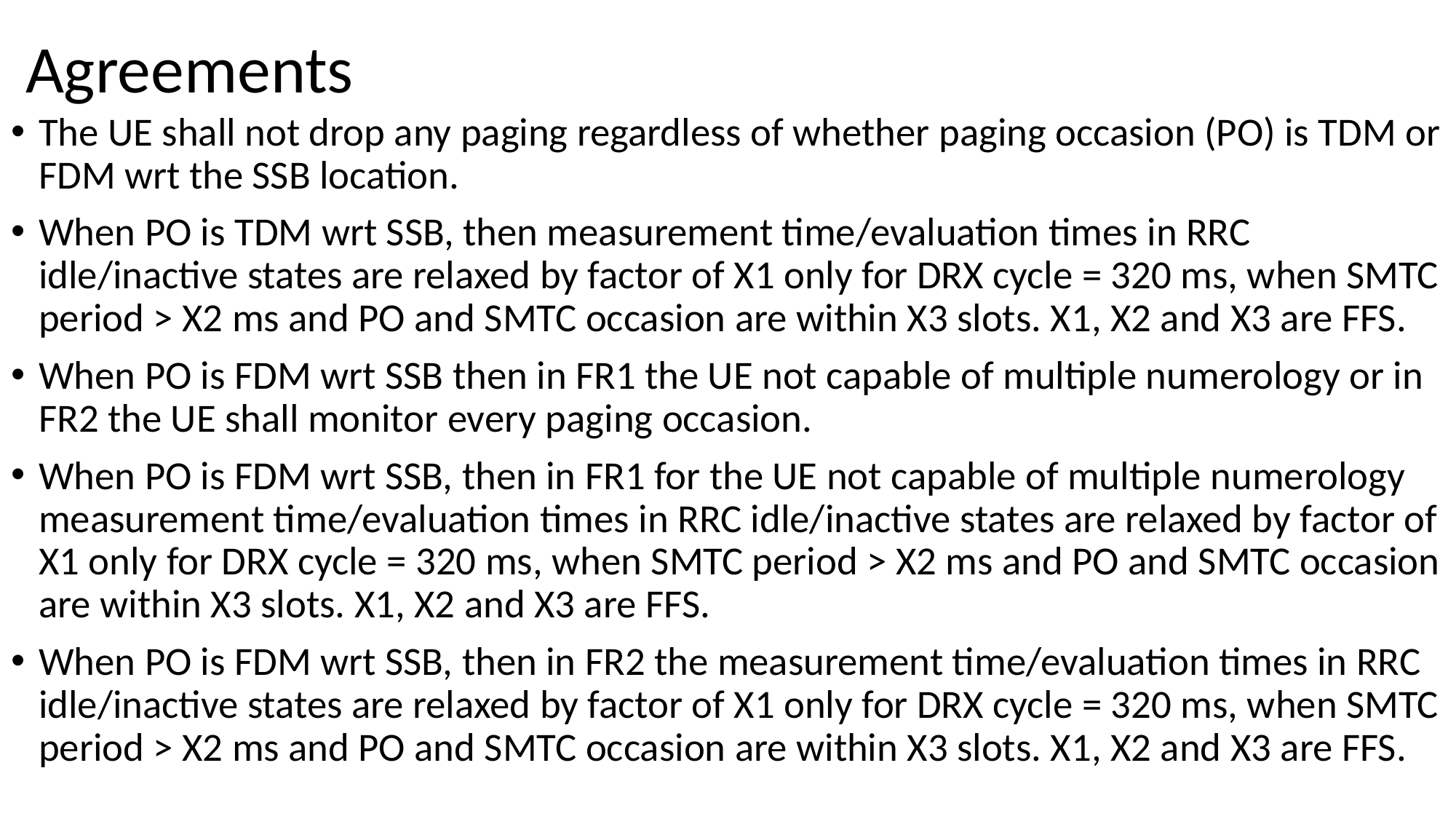

# Agreements
The UE shall not drop any paging regardless of whether paging occasion (PO) is TDM or FDM wrt the SSB location.
When PO is TDM wrt SSB, then measurement time/evaluation times in RRC idle/inactive states are relaxed by factor of X1 only for DRX cycle = 320 ms, when SMTC period > X2 ms and PO and SMTC occasion are within X3 slots. X1, X2 and X3 are FFS.
When PO is FDM wrt SSB then in FR1 the UE not capable of multiple numerology or in FR2 the UE shall monitor every paging occasion.
When PO is FDM wrt SSB, then in FR1 for the UE not capable of multiple numerology measurement time/evaluation times in RRC idle/inactive states are relaxed by factor of X1 only for DRX cycle = 320 ms, when SMTC period > X2 ms and PO and SMTC occasion are within X3 slots. X1, X2 and X3 are FFS.
When PO is FDM wrt SSB, then in FR2 the measurement time/evaluation times in RRC idle/inactive states are relaxed by factor of X1 only for DRX cycle = 320 ms, when SMTC period > X2 ms and PO and SMTC occasion are within X3 slots. X1, X2 and X3 are FFS.